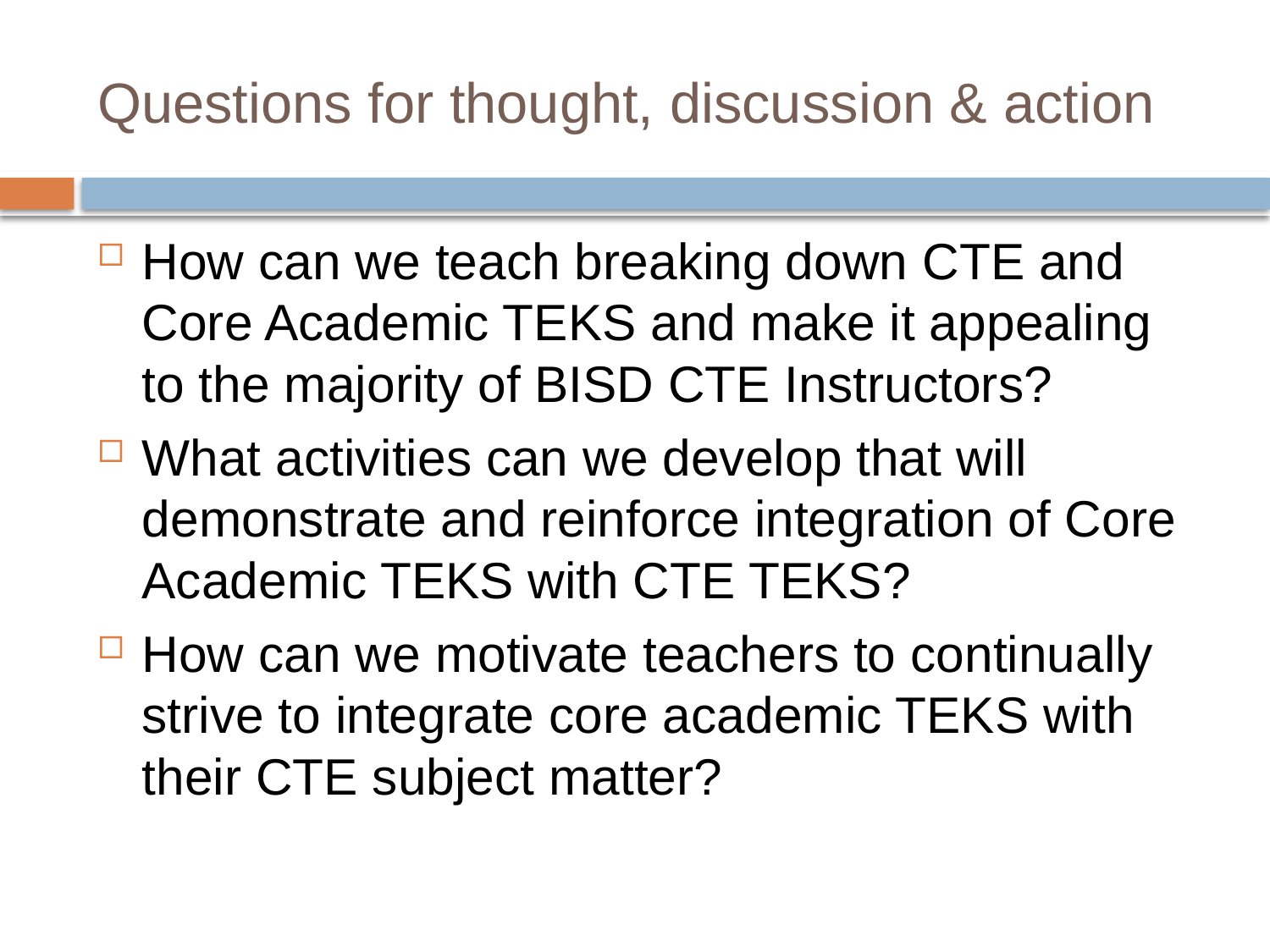

# Questions for thought, discussion & action
How can we teach breaking down CTE and Core Academic TEKS and make it appealing to the majority of BISD CTE Instructors?
What activities can we develop that will demonstrate and reinforce integration of Core Academic TEKS with CTE TEKS?
How can we motivate teachers to continually strive to integrate core academic TEKS with their CTE subject matter?